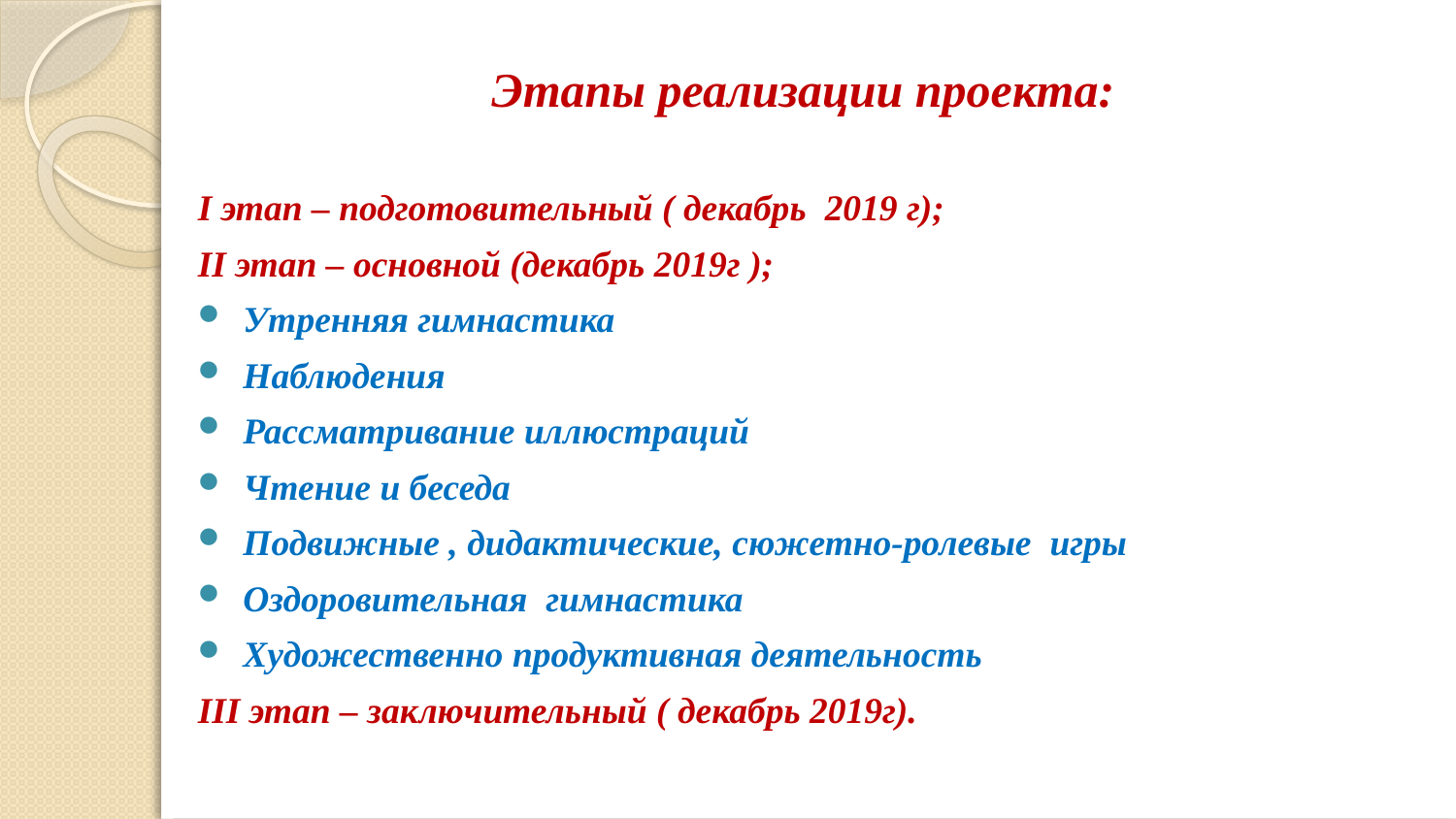

Этапы реализации проекта:

I этап – подготовительный ( декабрь  2019 г);
II этап – основной (декабрь 2019г );
Утренняя гимнастика
Наблюдения
Рассматривание иллюстраций
Чтение и беседа
Подвижные , дидактические, сюжетно-ролевые  игры
Оздоровительная  гимнастика
Художественно продуктивная деятельность
III этап – заключительный ( декабрь 2019г).